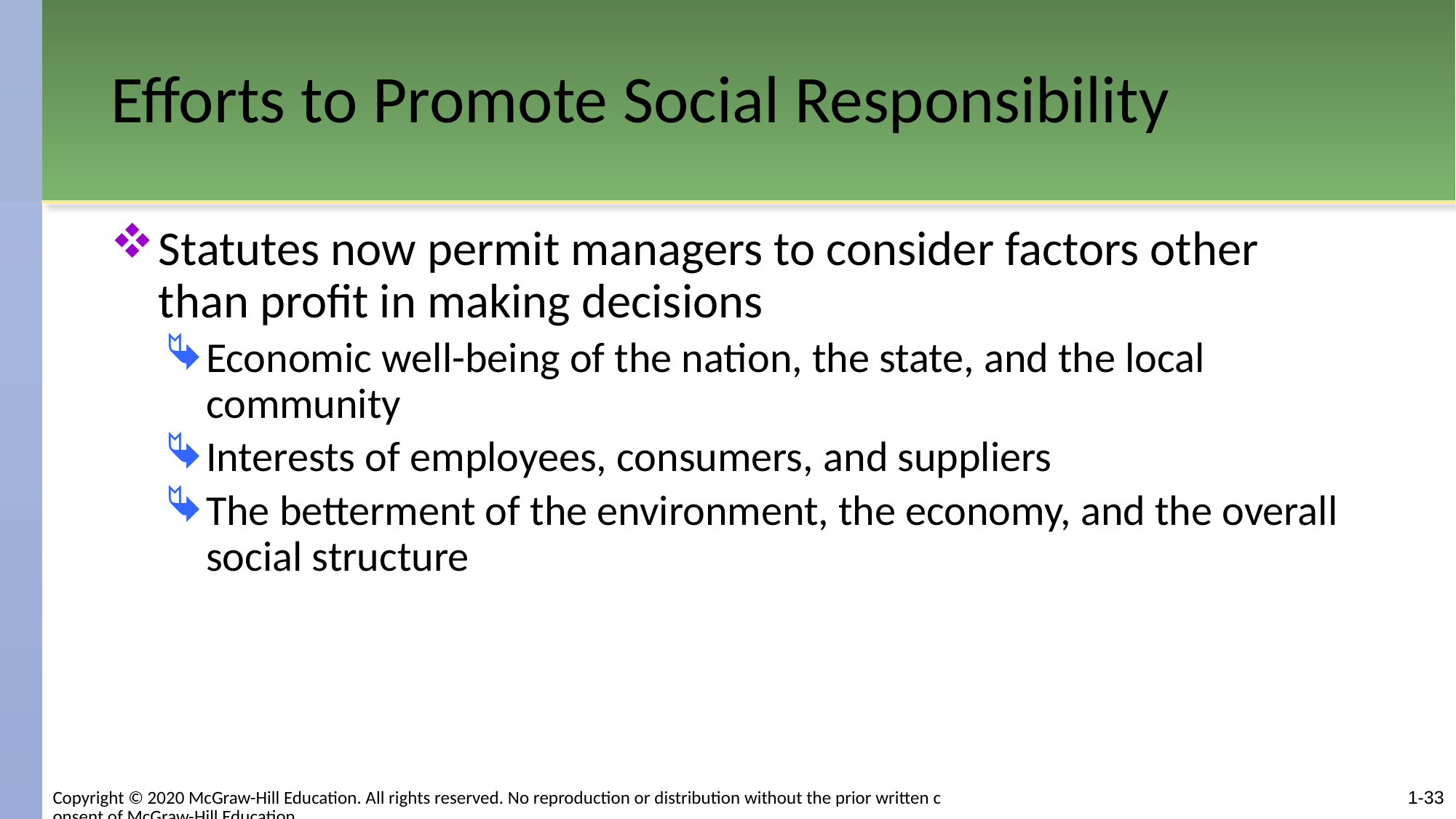

# Efforts to Promote Social Responsibility
Statutes now permit managers to consider factors other than profit in making decisions
Economic well-being of the nation, the state, and the local community
Interests of employees, consumers, and suppliers
The betterment of the environment, the economy, and the overall social structure
1-33
Copyright © 2020 McGraw-Hill Education. All rights reserved. No reproduction or distribution without the prior written consent of McGraw-Hill Education.